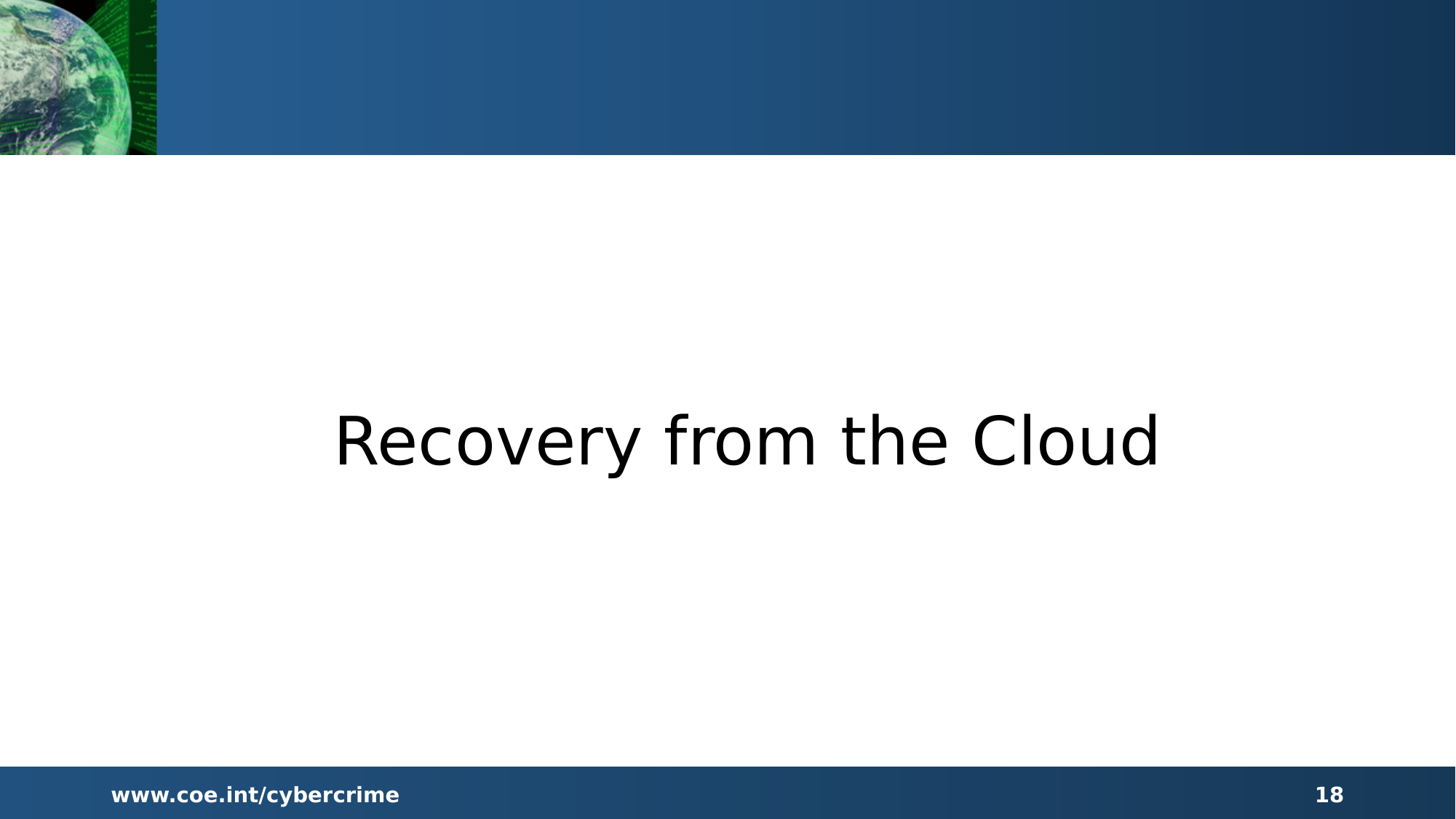

# Recovery from the Cloud
www.coe.int/cybercrime
18